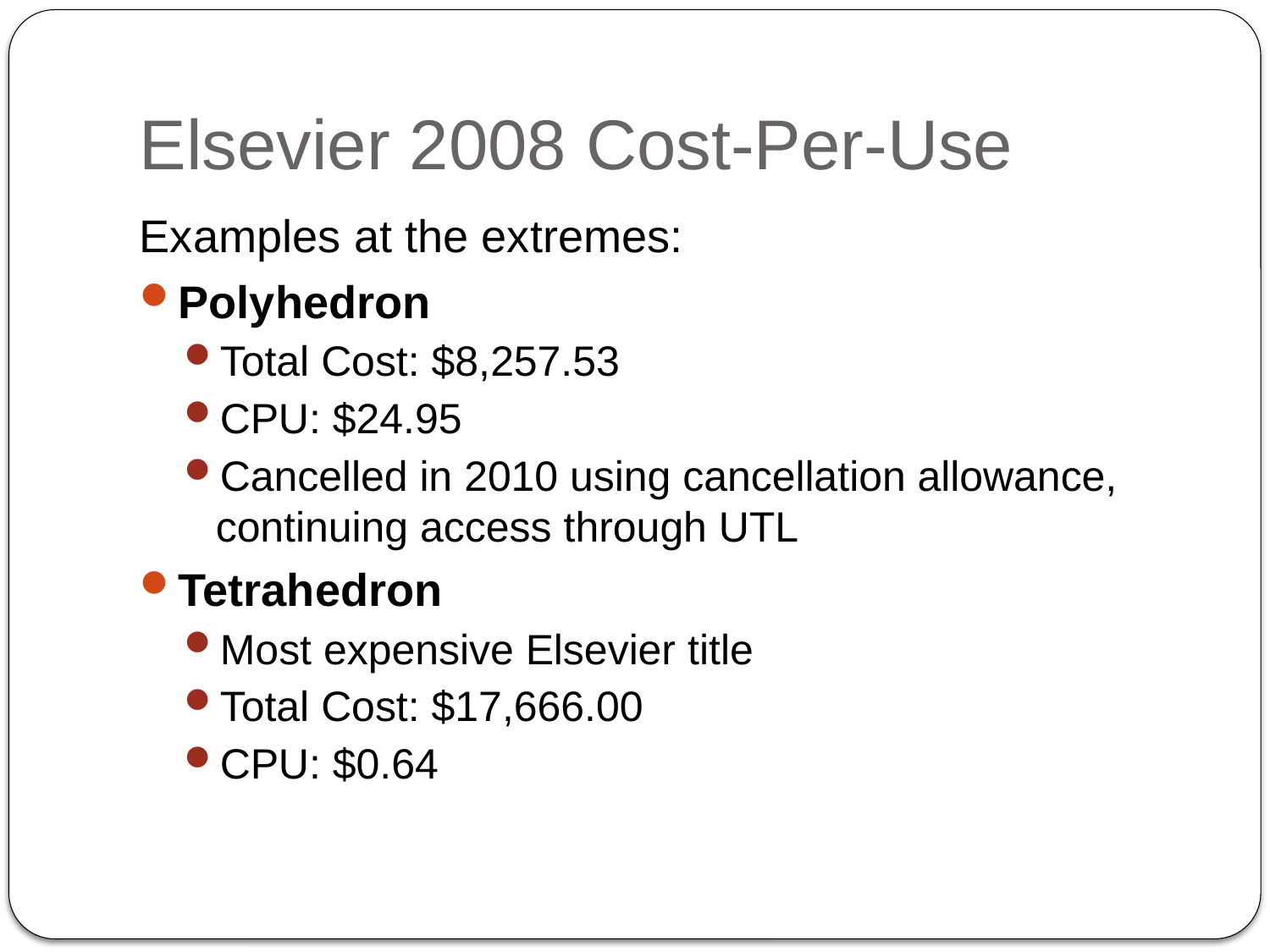

# Elsevier 2008 Cost-Per-Use
Examples at the extremes:
Polyhedron
Total Cost: $8,257.53
CPU: $24.95
Cancelled in 2010 using cancellation allowance, continuing access through UTL
Tetrahedron
Most expensive Elsevier title
Total Cost: $17,666.00
CPU: $0.64